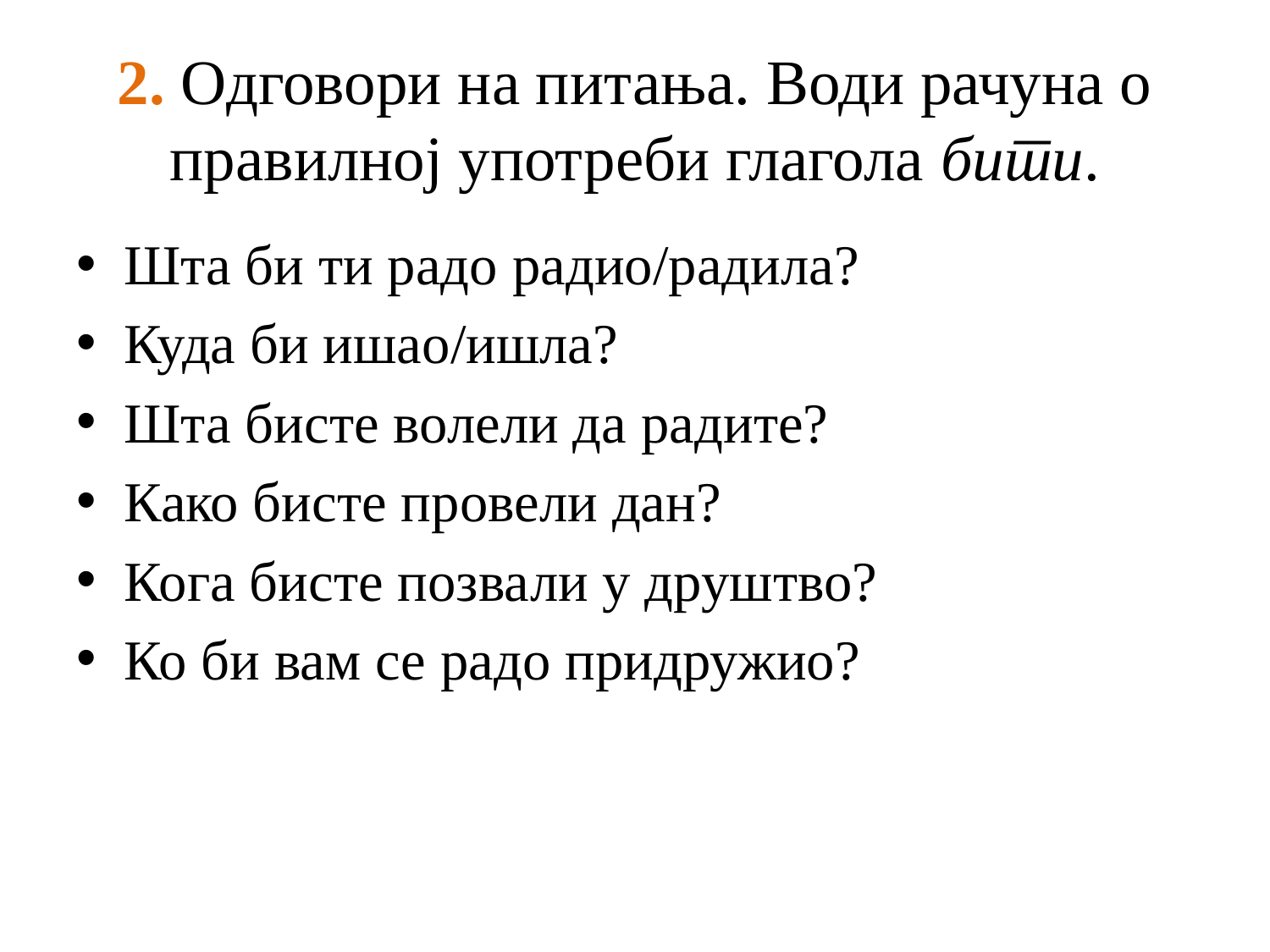

# 2. Одговори на питања. Води рачуна о правилној употреби глагола бити.
Шта би ти радо радио/радила?
Куда би ишао/ишла?
Шта бисте волели да радите?
Како бисте провели дан?
Кога бисте позвали у друштво?
Ко би вам се радо придружио?